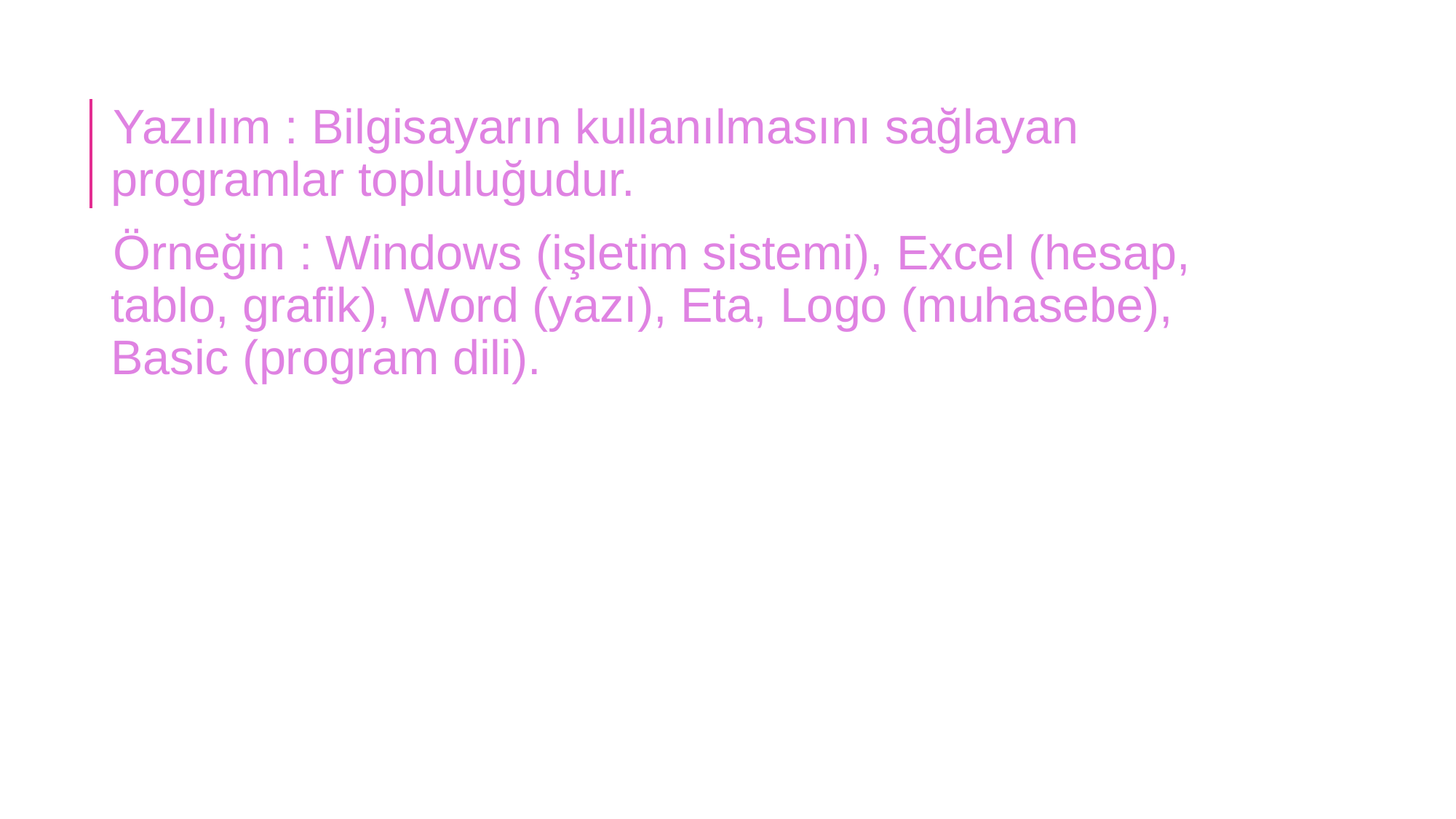

Yazılım : Bilgisayarın kullanılmasını sağlayan programlar topluluğudur.
Örneğin : Windows (işletim sistemi), Excel (hesap, tablo, grafik), Word (yazı), Eta, Logo (muhasebe), Basic (program dili).